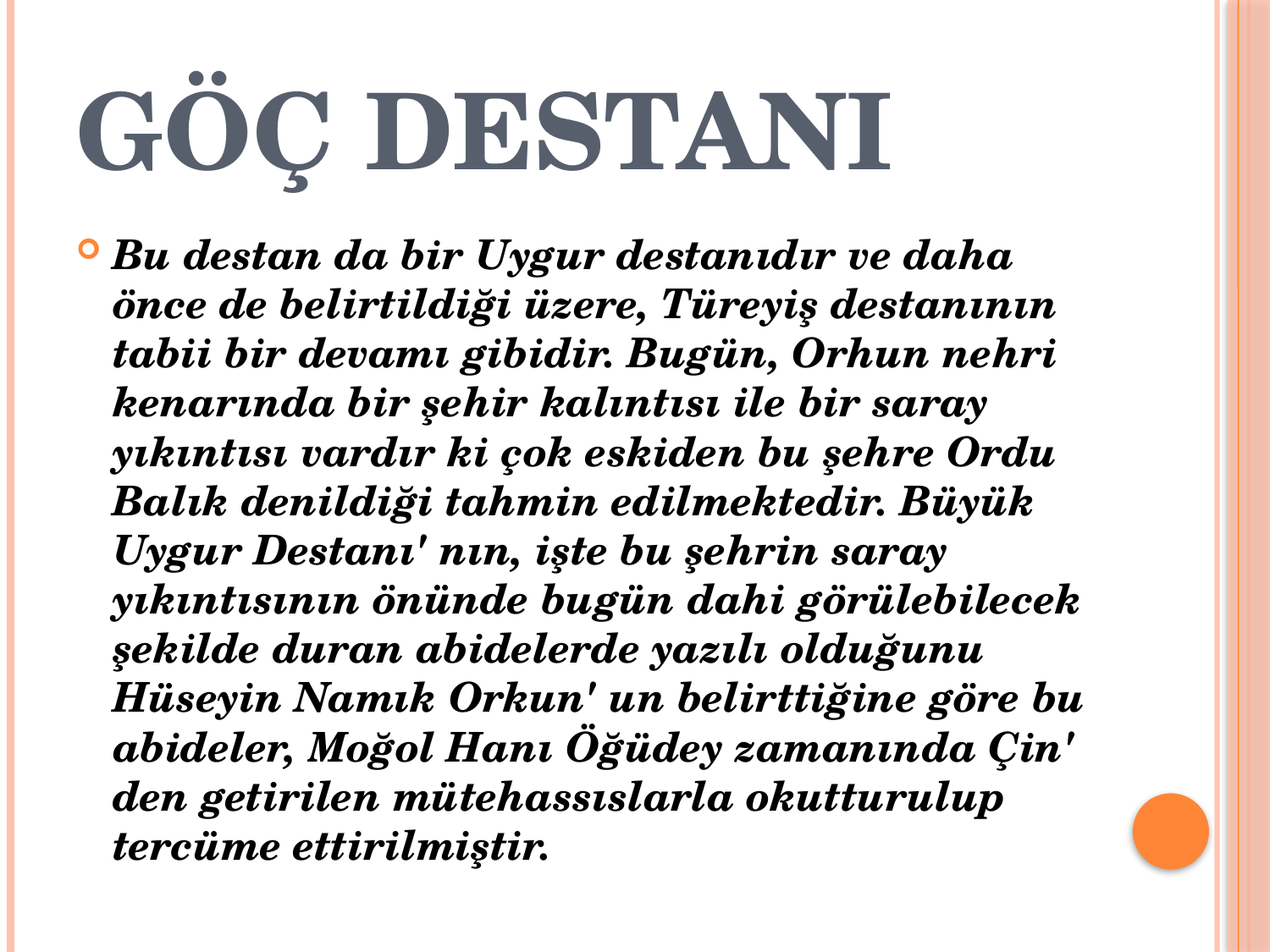

# GÖÇ DESTANI
Bu destan da bir Uygur destanıdır ve daha önce de belirtildiği üzere, Türeyiş destanının tabii bir devamı gibidir. Bugün, Orhun nehri kenarında bir şehir kalıntısı ile bir saray yıkıntısı vardır ki çok eskiden bu şehre Ordu Balık denildiği tahmin edilmektedir. Büyük Uygur Destanı' nın, işte bu şehrin saray yıkıntısının önünde bugün dahi görülebilecek şekilde duran abidelerde yazılı olduğunu Hüseyin Namık Orkun' un belirttiğine göre bu abideler, Moğol Hanı Öğüdey zamanında Çin' den getirilen mütehassıslarla okutturulup tercüme ettirilmiştir.